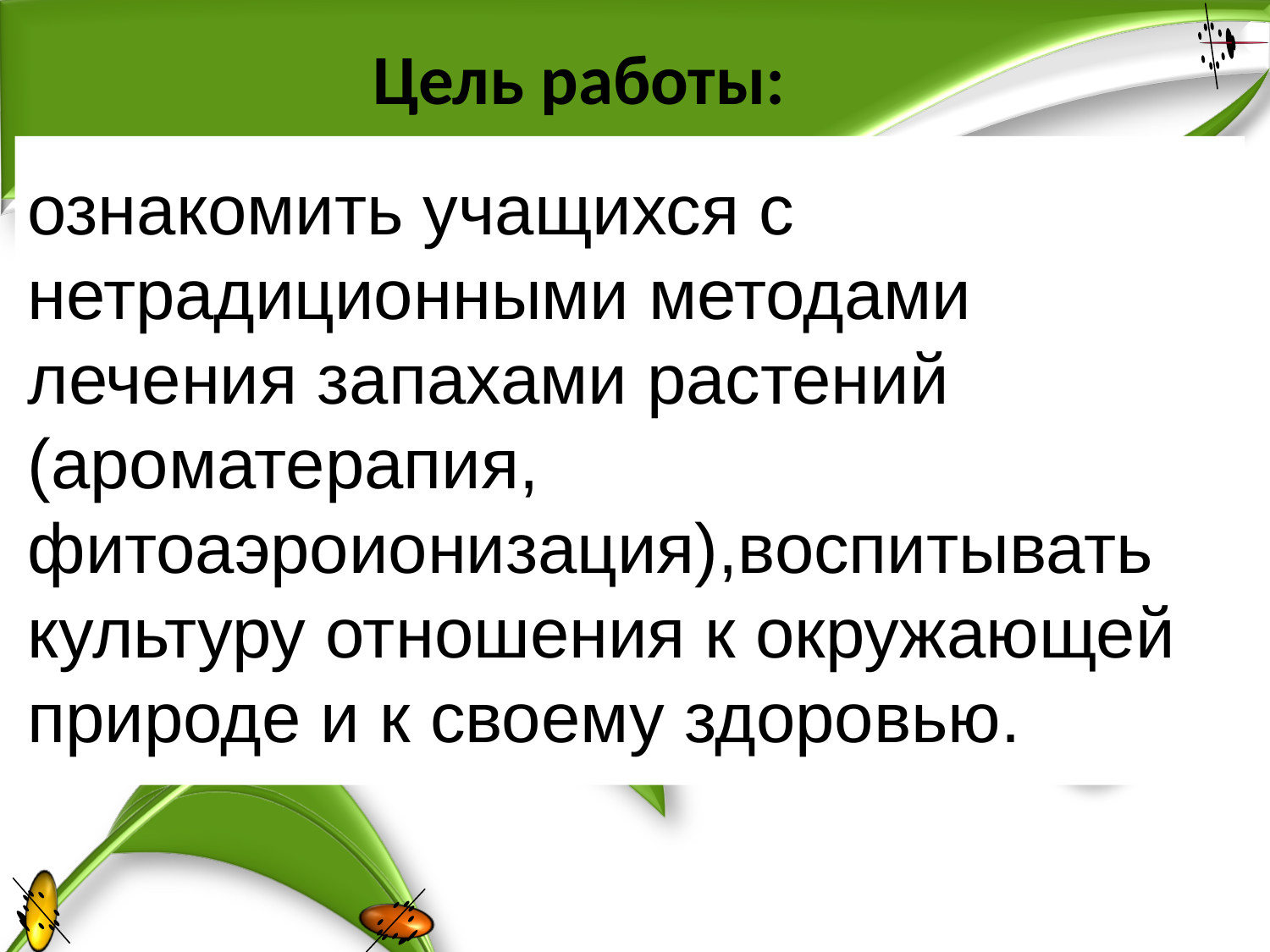

# Цель работы:
ознакомить учащихся с нетрадиционными методами лечения запахами растений (ароматерапия, фитоаэроионизация),воспитывать культуру отношения к окружающей природе и к своему здоровью.